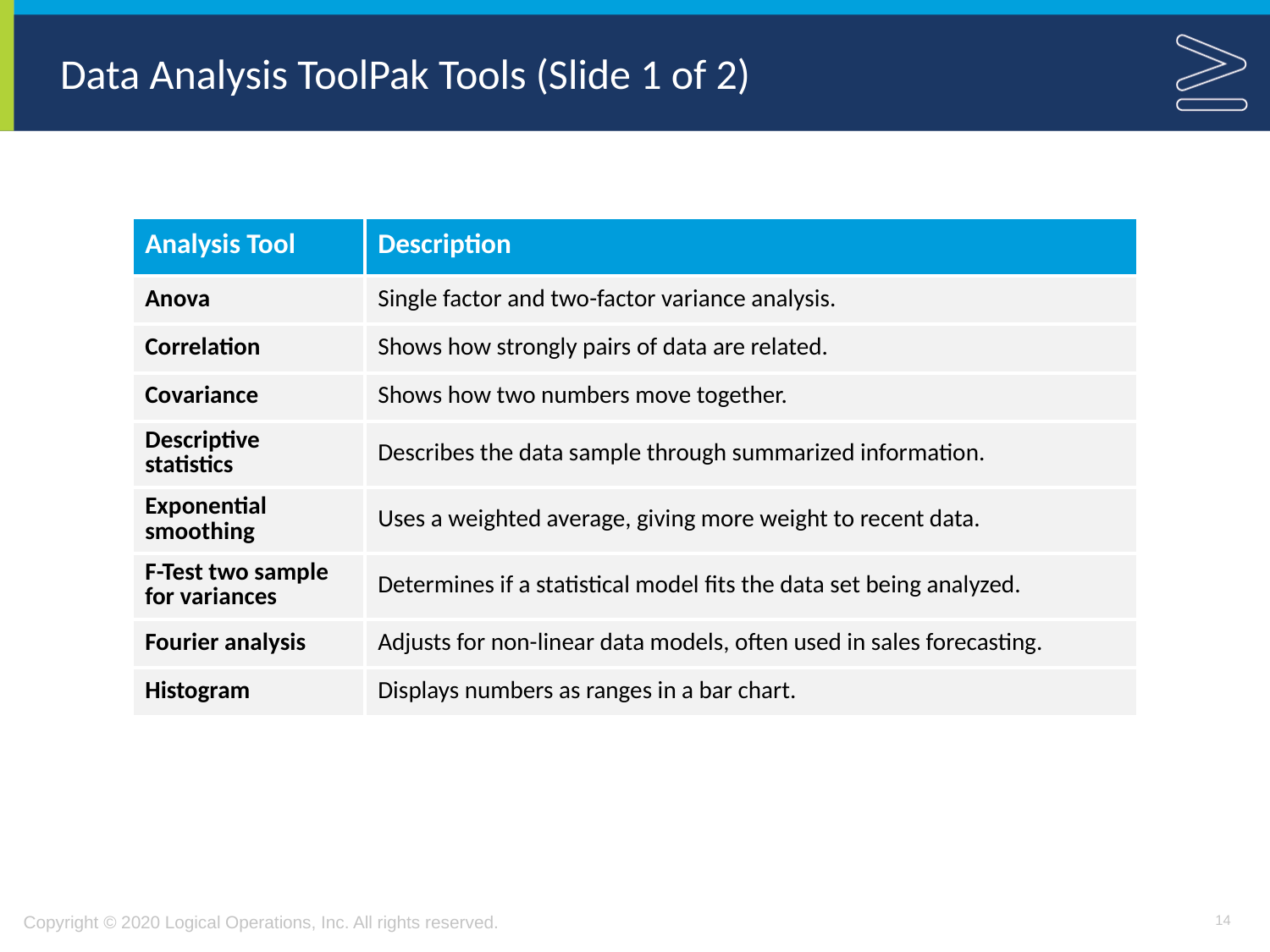

# Data Analysis ToolPak Tools (Slide 1 of 2)
| Analysis Tool | Description |
| --- | --- |
| Anova | Single factor and two-factor variance analysis. |
| Correlation | Shows how strongly pairs of data are related. |
| Covariance | Shows how two numbers move together. |
| Descriptive statistics | Describes the data sample through summarized information. |
| Exponential smoothing | Uses a weighted average, giving more weight to recent data. |
| F-Test two sample for variances | Determines if a statistical model fits the data set being analyzed. |
| Fourier analysis | Adjusts for non-linear data models, often used in sales forecasting. |
| Histogram | Displays numbers as ranges in a bar chart. |
14